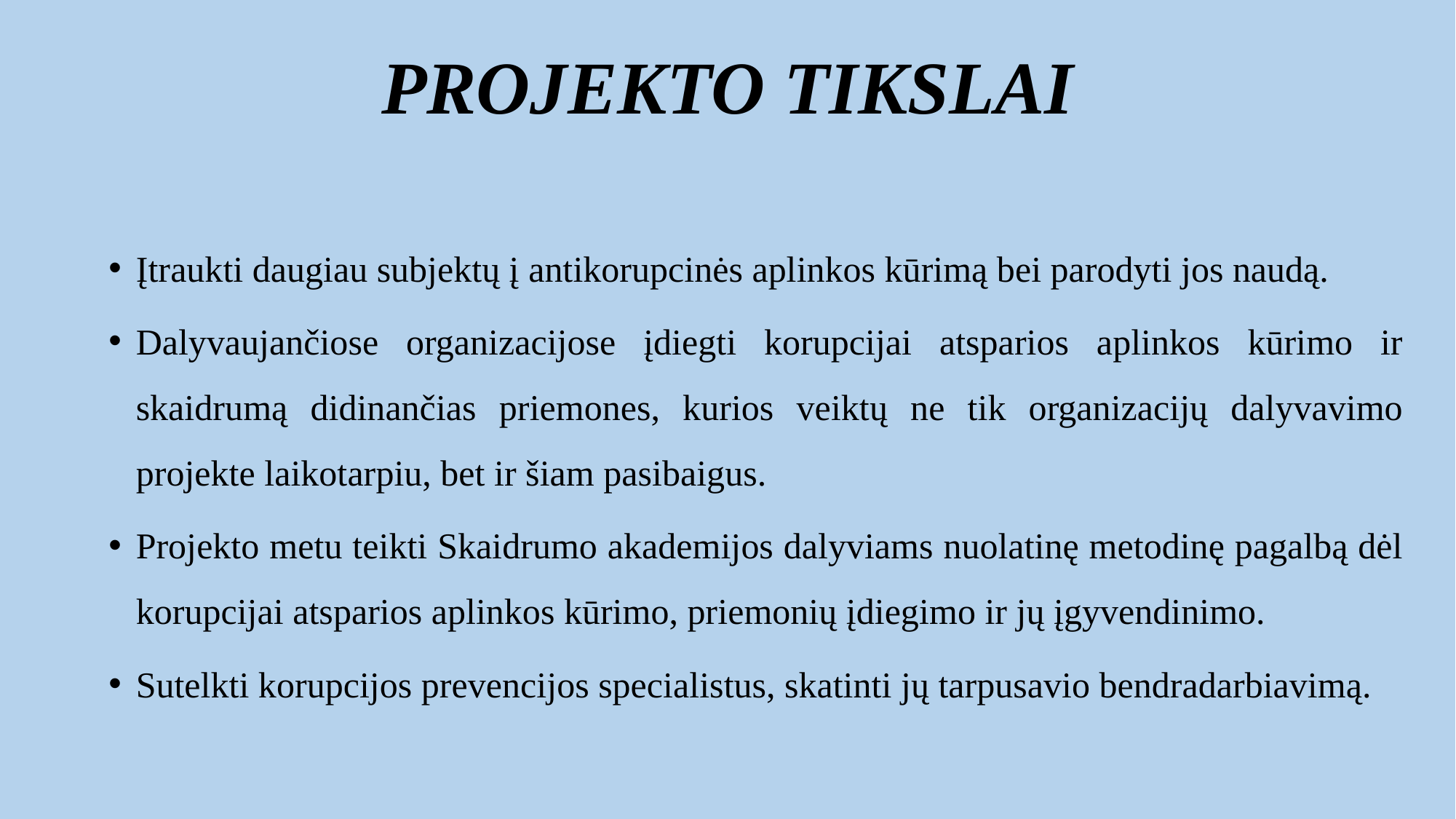

# PROJEKTO TIKSLAI
Įtraukti daugiau subjektų į antikorupcinės aplinkos kūrimą bei parodyti jos naudą.
Dalyvaujančiose organizacijose įdiegti korupcijai atsparios aplinkos kūrimo ir skaidrumą didinančias priemones, kurios veiktų ne tik organizacijų dalyvavimo projekte laikotarpiu, bet ir šiam pasibaigus.
Projekto metu teikti Skaidrumo akademijos dalyviams nuolatinę metodinę pagalbą dėl korupcijai atsparios aplinkos kūrimo, priemonių įdiegimo ir jų įgyvendinimo.
Sutelkti korupcijos prevencijos specialistus, skatinti jų tarpusavio bendradarbiavimą.